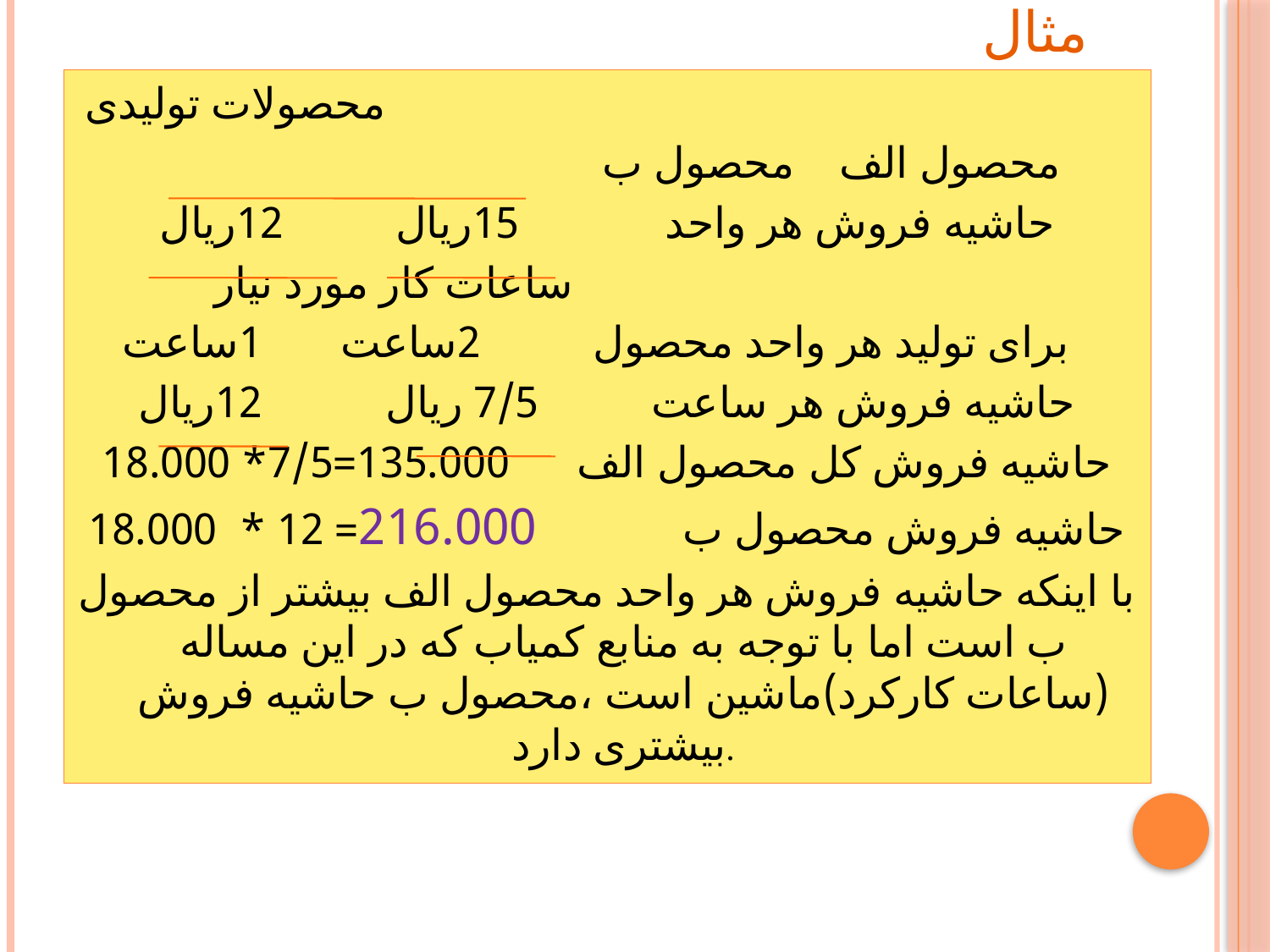

# مثال
 محصولات تولیدی
                                        محصول الف    محصول ب
حاشیه فروش هر واحد             15ریال          12ریال
ساعات کار مورد نیار
برای تولید هر واحد محصول          2ساعت       1ساعت
حاشیه فروش هر ساعت          7/5 ریال           12ریال
حاشیه فروش کل محصول الف      135.000=7/5* 18.000
حاشیه فروش محصول ب             216.000= 12 *  18.000
با اینکه حاشیه فروش هر واحد محصول الف بیشتر از محصول ب است اما با توجه به منابع کمیاب که در این مساله (ساعات کارکرد)ماشین است ،محصول ب حاشیه فروش بیشتری دارد.